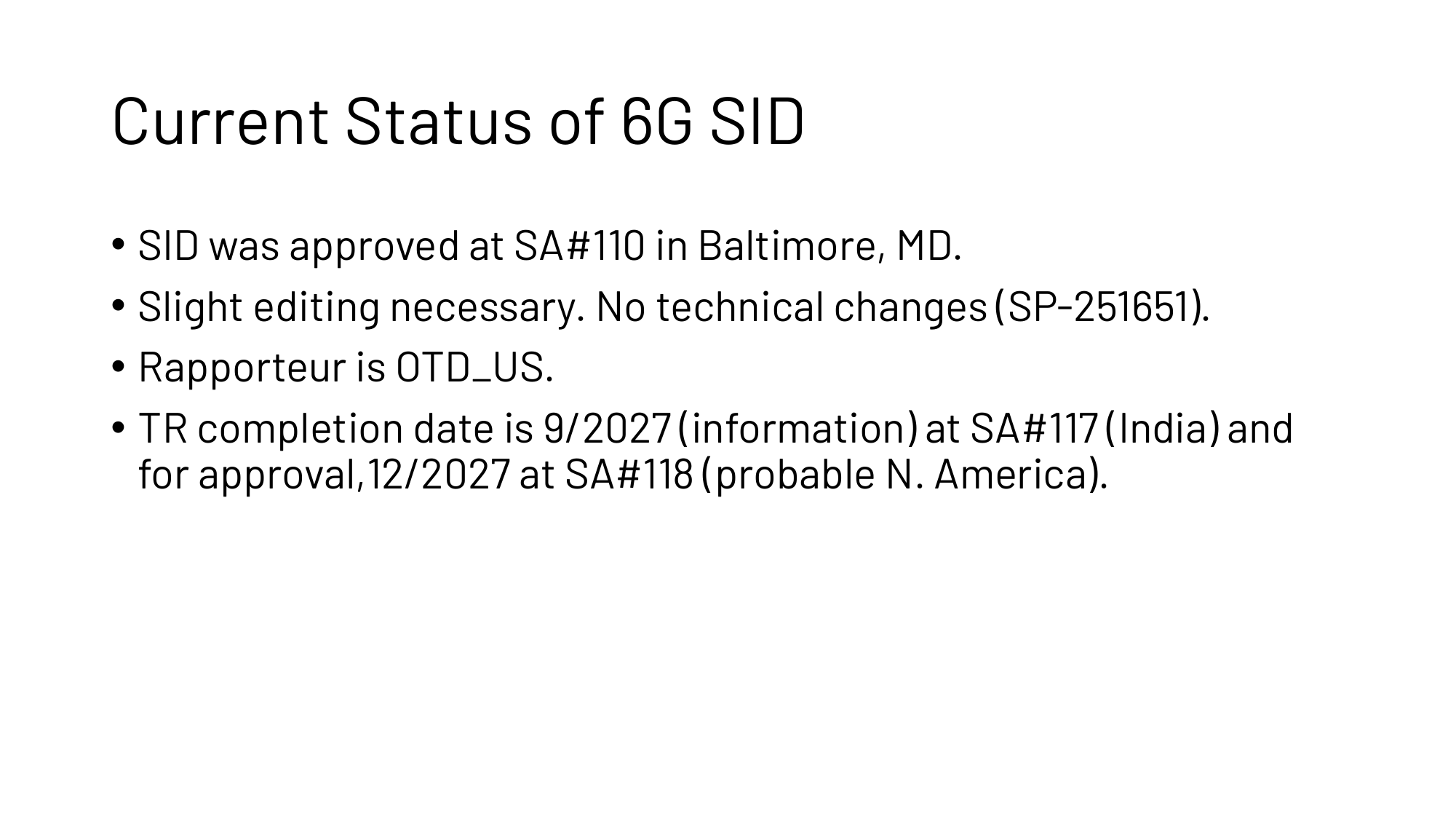

# Current Status of 6G SID
SID was approved at SA#110 in Baltimore, MD.
Slight editing necessary. No technical changes (SP-251651).
Rapporteur is OTD_US.
TR completion date is 9/2027 (information) at SA#117 (India) and for approval,12/2027 at SA#118 (probable N. America).